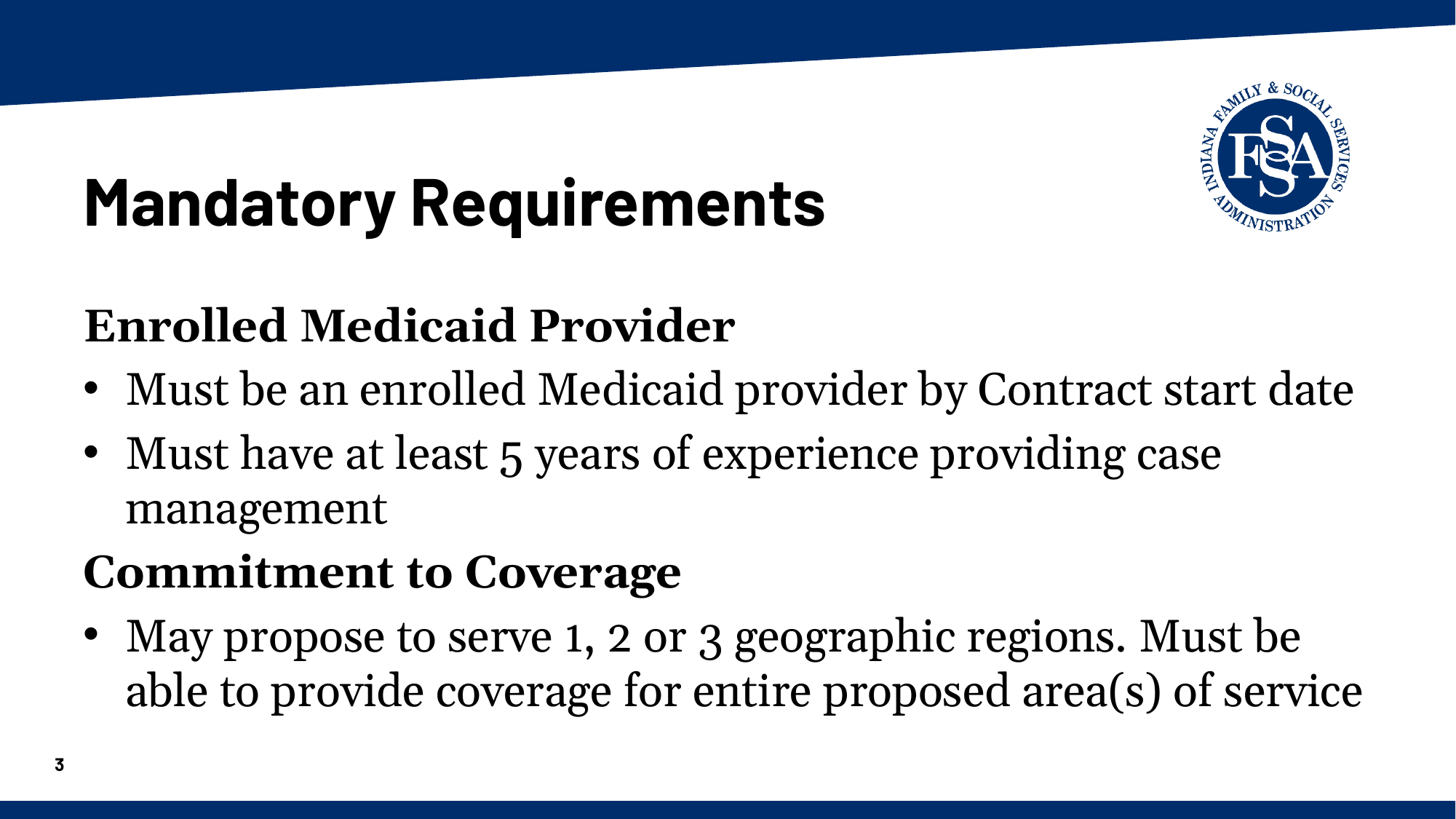

# Mandatory Requirements
Enrolled Medicaid Provider
Must be an enrolled Medicaid provider by Contract start date
Must have at least 5 years of experience providing case management
Commitment to Coverage
May propose to serve 1, 2 or 3 geographic regions. Must be able to provide coverage for entire proposed area(s) of service
3